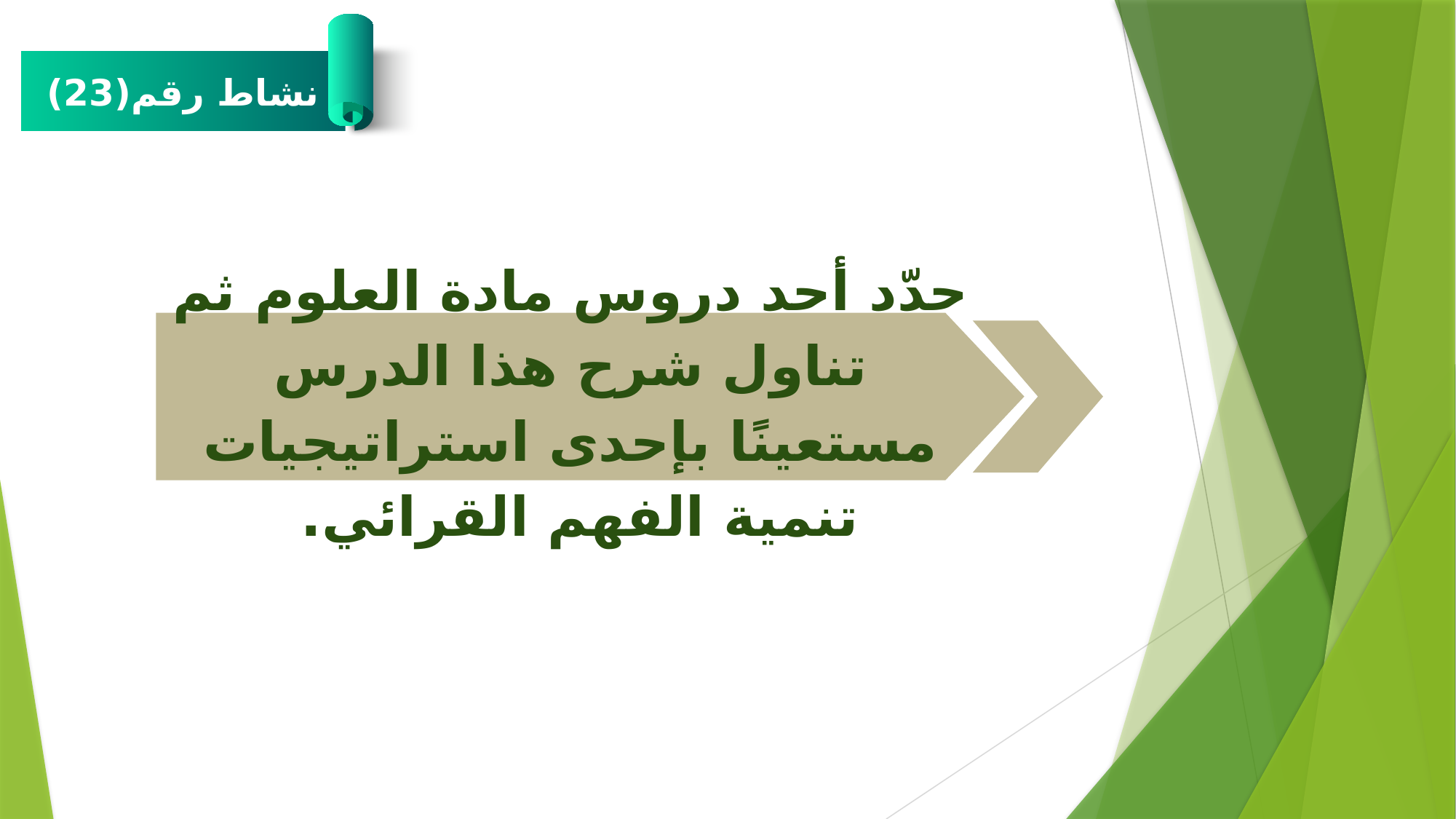

نشاط رقم(23)

حدّد أحد دروس مادة العلوم ثم تناول شرح هذا الدرس مستعينًا بإحدى استراتيجيات تنمية الفهم القرائي.